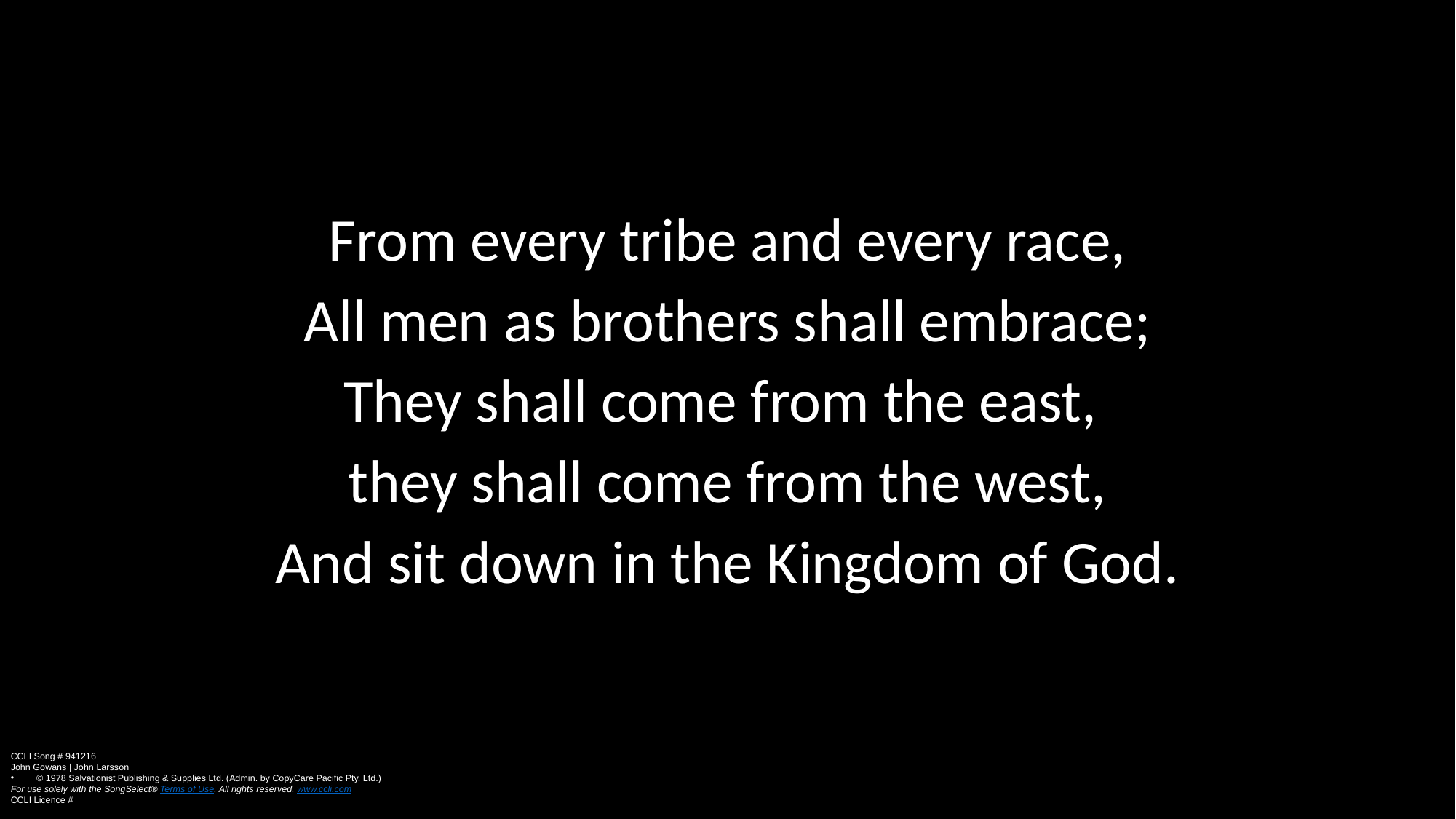

From every tribe and every race,
All men as brothers shall embrace;
They shall come from the east,
they shall come from the west,
And sit down in the Kingdom of God.
CCLI Song # 941216
John Gowans | John Larsson
© 1978 Salvationist Publishing & Supplies Ltd. (Admin. by CopyCare Pacific Pty. Ltd.)
For use solely with the SongSelect® Terms of Use. All rights reserved. www.ccli.com
CCLI Licence #